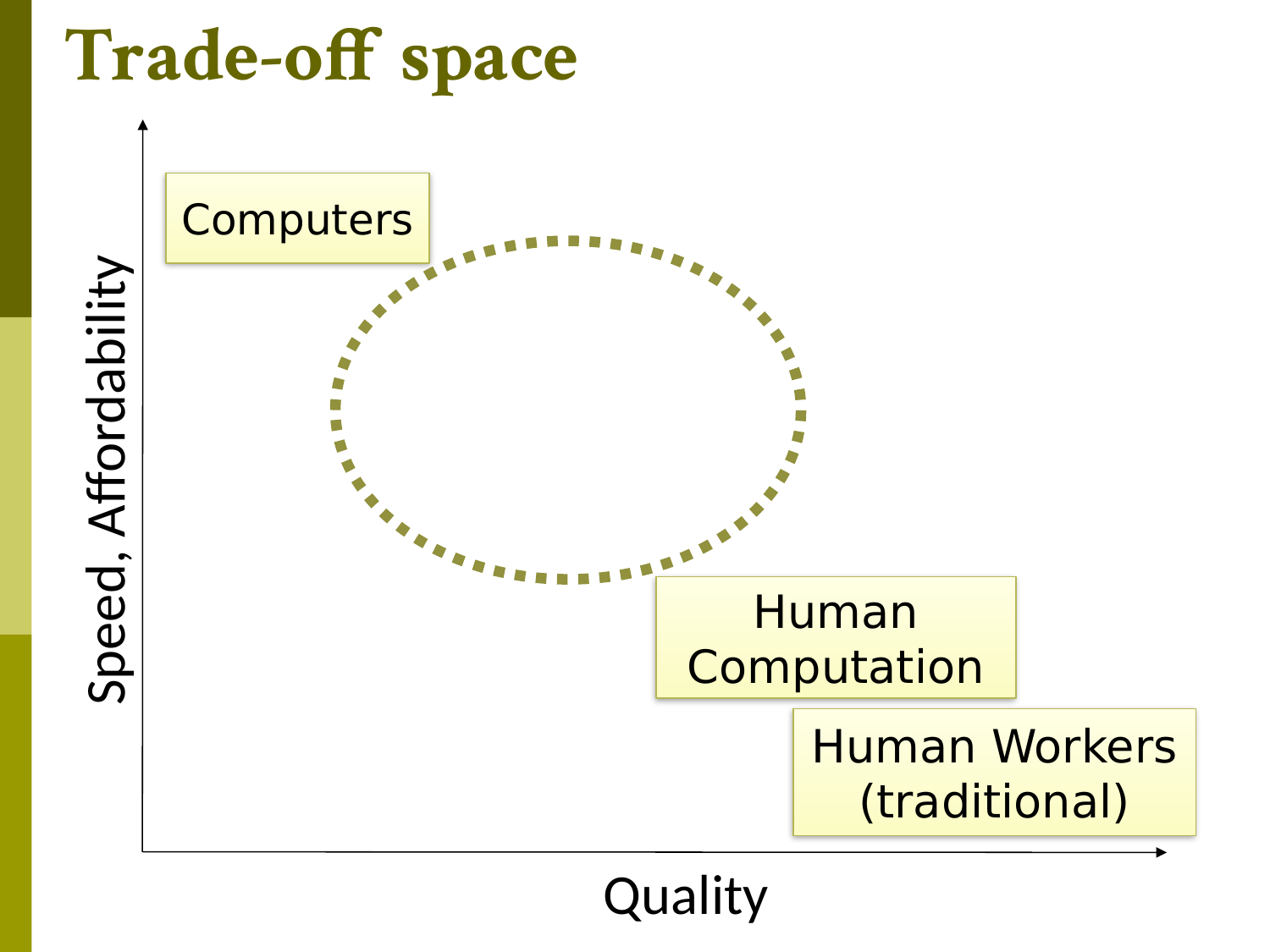

# Trade-off space
Computers

Speed, Affordability
Human Computation
Human Workers
(traditional)
Quality